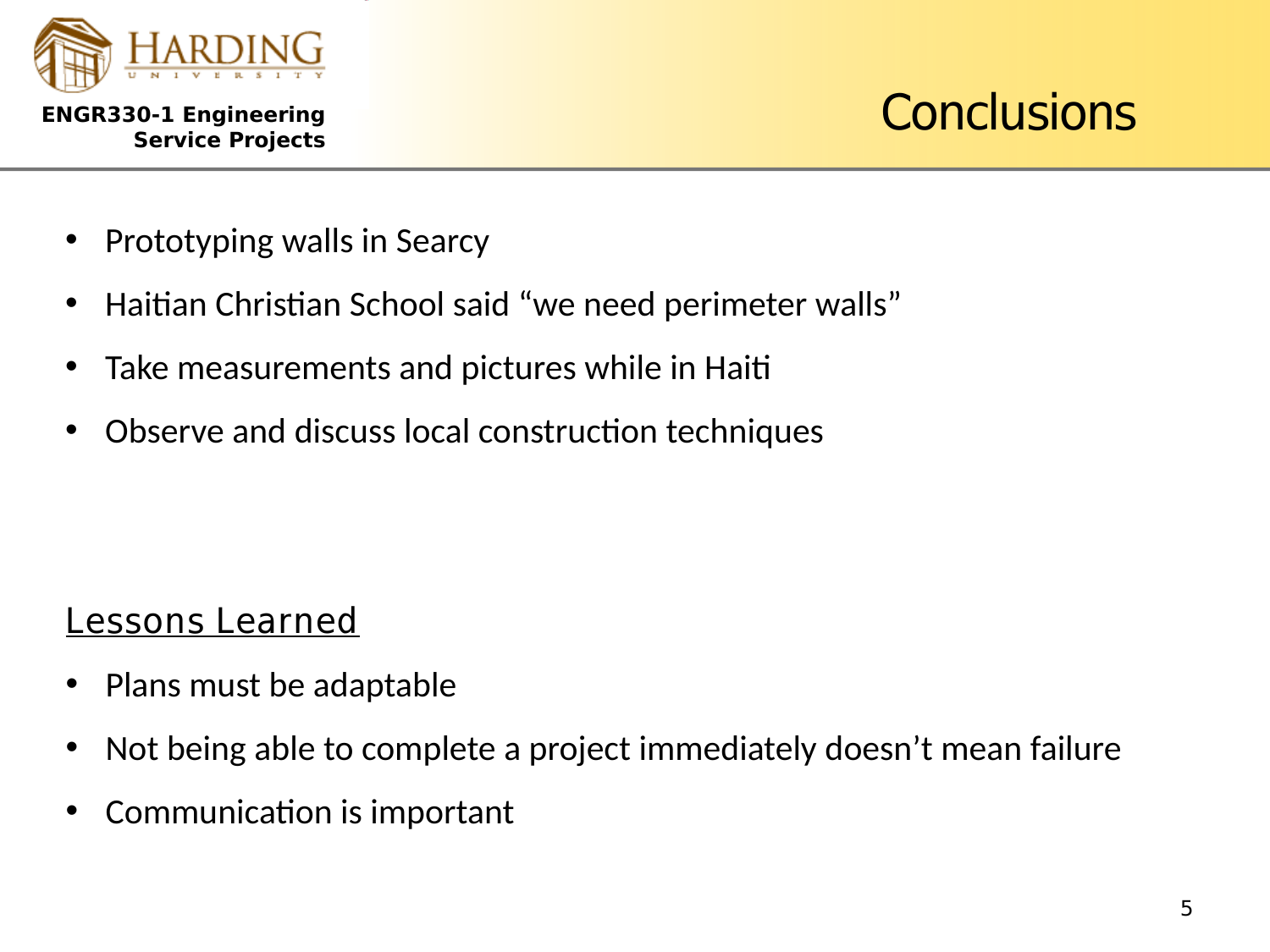

Conclusions
Prototyping walls in Searcy
Haitian Christian School said “we need perimeter walls”
Take measurements and pictures while in Haiti
Observe and discuss local construction techniques

Lessons Learned
Plans must be adaptable
Not being able to complete a project immediately doesn’t mean failure
Communication is important
5